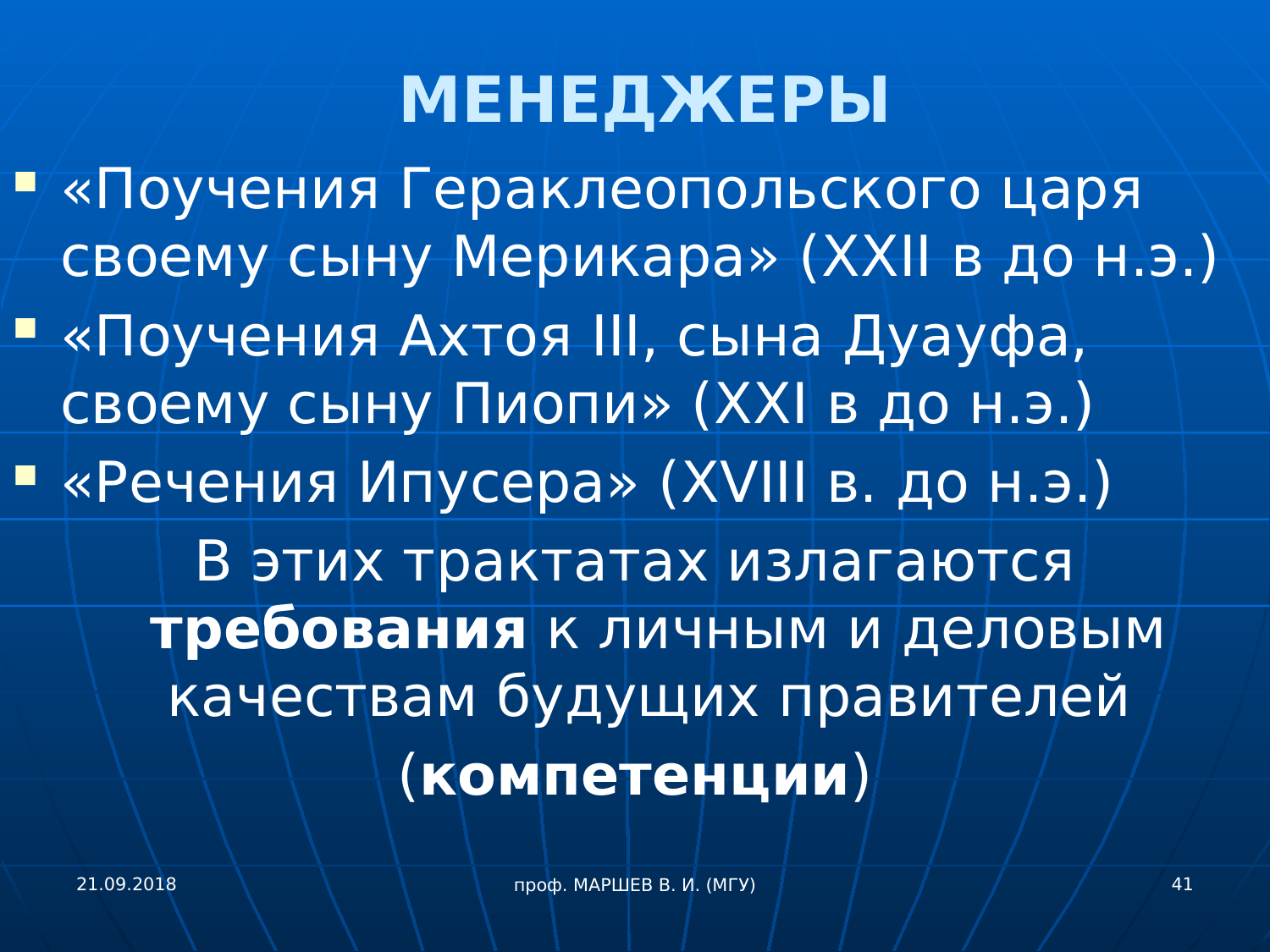

# МЕНЕДЖЕРЫ
«Поучения Гераклеопольского царя своему сыну Мерикара» (XXII в до н.э.)
«Поучения Ахтоя III, сына Дуауфа, своему сыну Пиопи» (XXI в до н.э.)
«Речения Ипусера» (XVIII в. до н.э.)
В этих трактатах излагаются требования к личным и деловым качествам будущих правителей
(компетенции)
21.09.2018
41
проф. МАРШЕВ В. И. (МГУ)